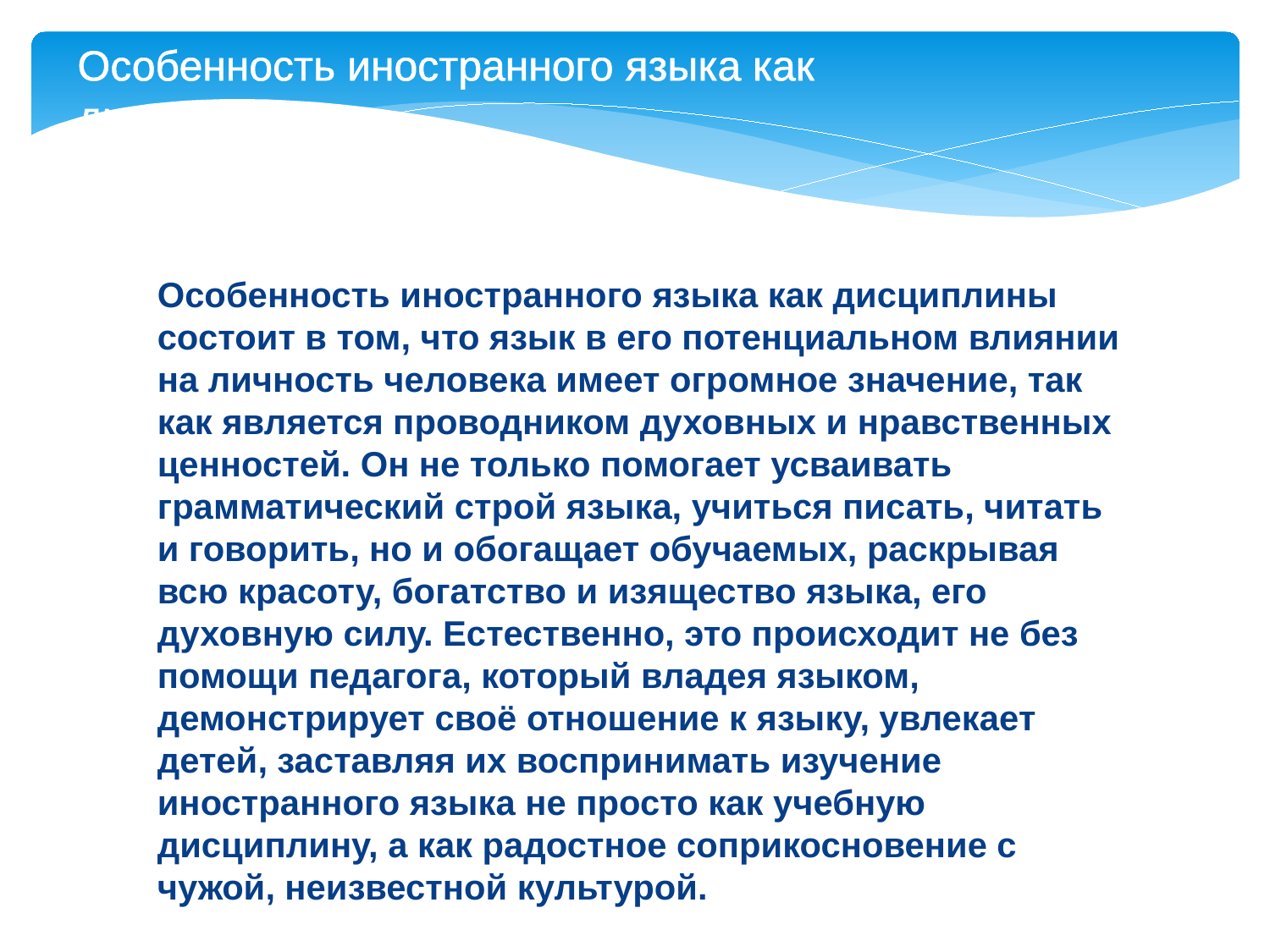

Особенность иностранного языка как дисциплины
Особенность иностранного языка как дисциплины состоит в том, что язык в его потенциальном влиянии на личность человека имеет огромное значение, так как является проводником духовных и нравственных ценностей. Он не только помогает усваивать грамматический строй языка, учиться писать, читать и говорить, но и обогащает обучаемых, раскрывая всю красоту, богатство и изящество языка, его духовную силу. Естественно, это происходит не без помощи педагога, который владея языком, демонстрирует своё отношение к языку, увлекает детей, заставляя их воспринимать изучение иностранного языка не просто как учебную дисциплину, а как радостное соприкосновение с чужой, неизвестной культурой.